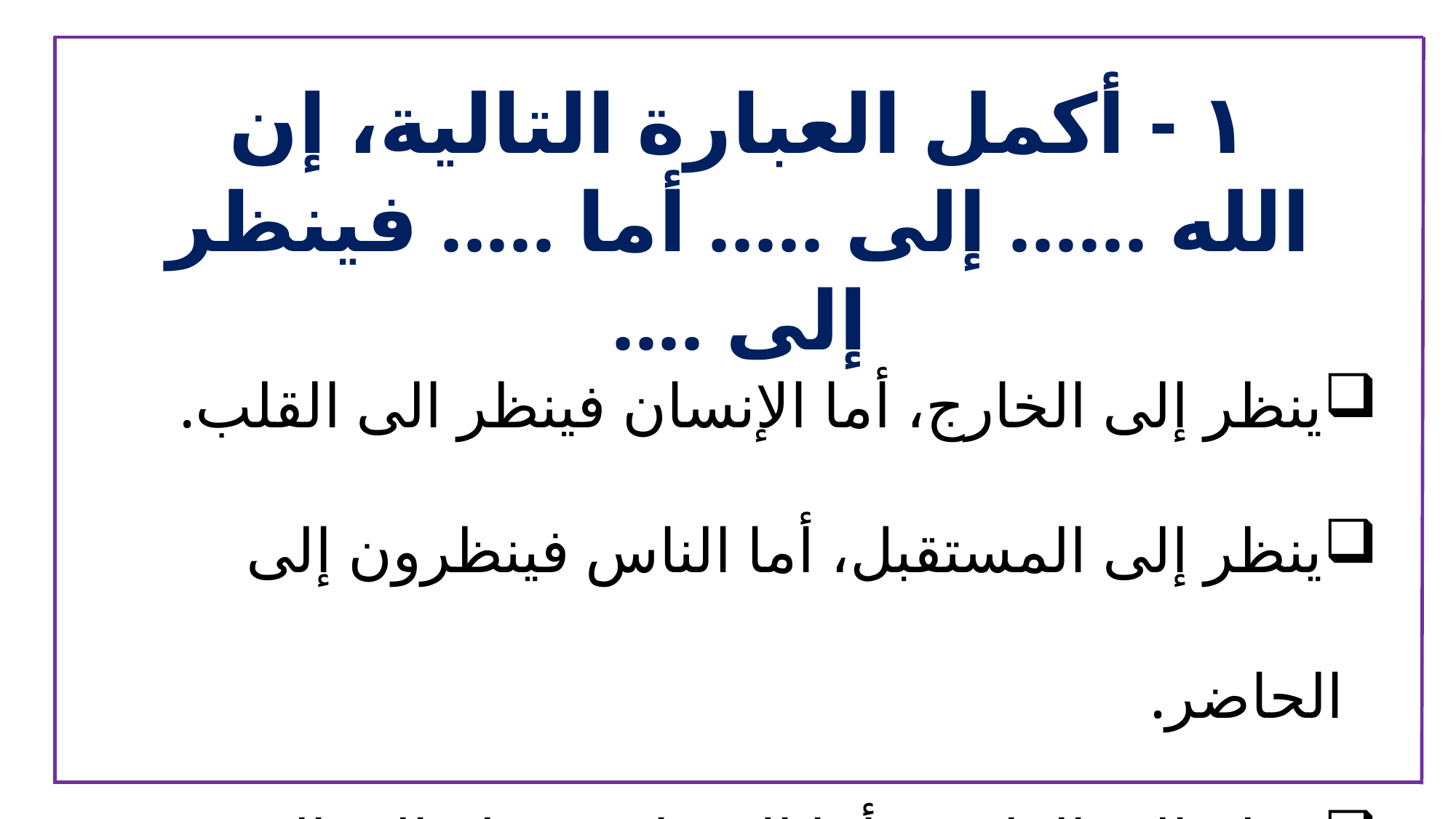

١ - أكمل العبارة التالية، إن الله ...... إلى ..... أما ..... فينظر إلى ....
ينظر إلى الخارج، أما الإنسان فينظر الى القلب.
ينظر إلى المستقبل، أما الناس فينظرون إلى الحاضر.
ينظر إلى القلب، وأما الإنسان فينظر إلى العينين.